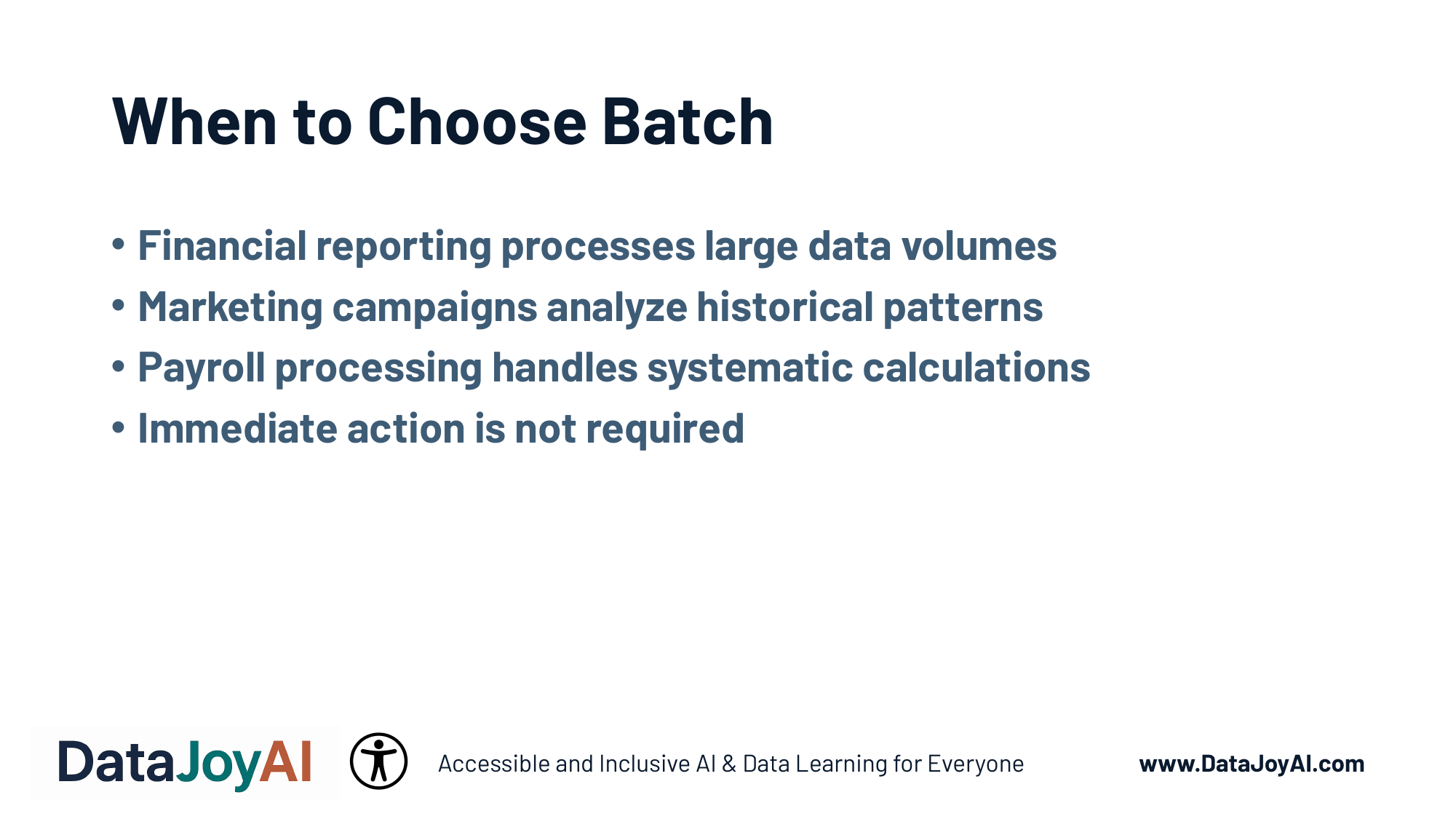

# When to Choose Batch
Financial reporting processes large data volumes
Marketing campaigns analyze historical patterns
Payroll processing handles systematic calculations
Immediate action is not required